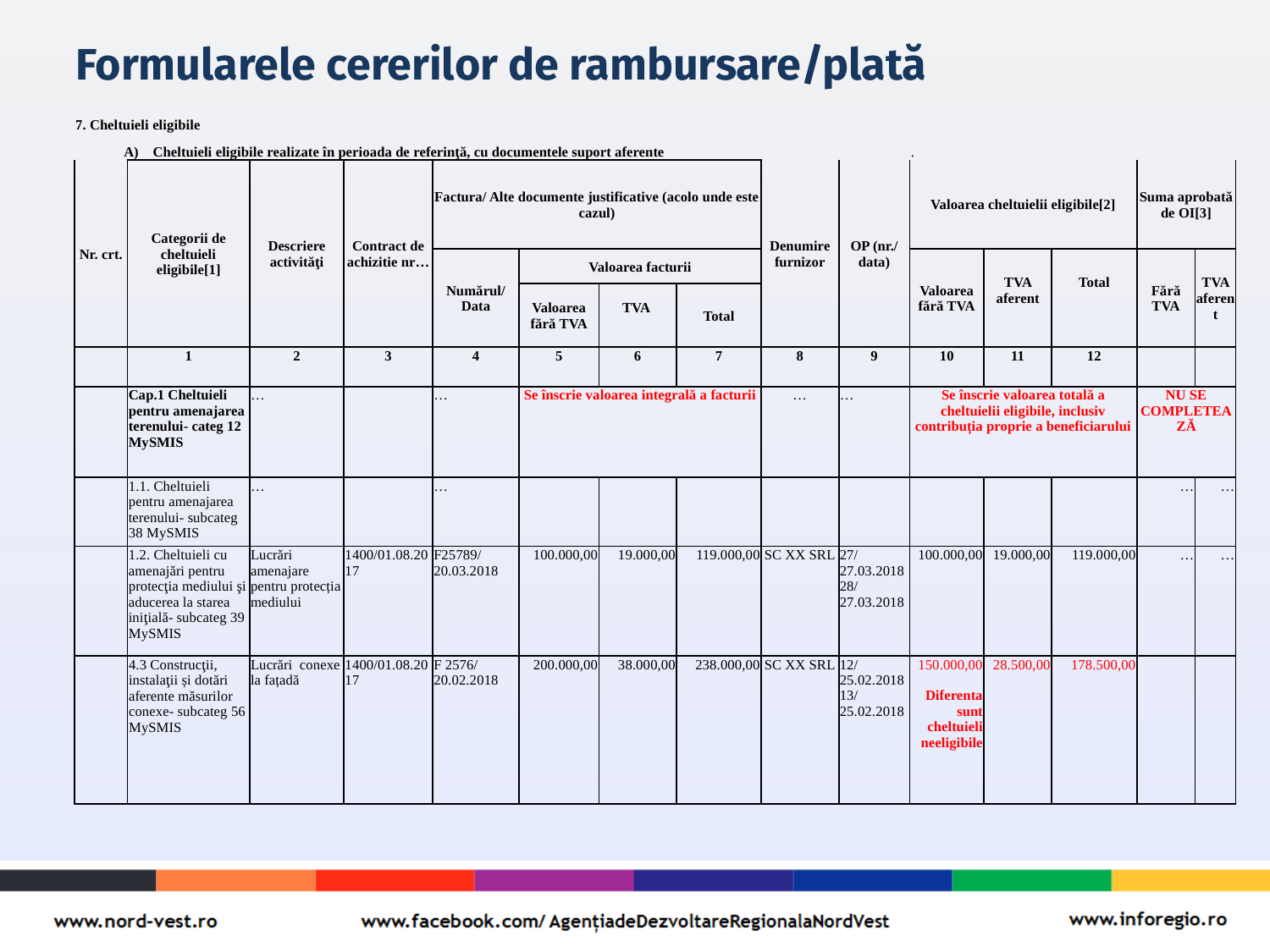

# Formularele cererilor de rambursare/plată
| 7. Cheltuieli eligibile |  |  |  |  |  |  |  |  |  |  |  |  |  |  |  |  |  |
| --- | --- | --- | --- | --- | --- | --- | --- | --- | --- | --- | --- | --- | --- | --- | --- | --- | --- |
| A)    Cheltuieli eligibile realizate în perioada de referinţă, cu documentele suport aferente |  |  |  |  |  |  |  |  |  |  |  | . |  |  |  |  |  |
| Nr. crt. | Categorii de cheltuieli eligibile[1] | Descriere activităţi |  | Contract de achizitie nr… | Factura/ Alte documente justificative (acolo unde este cazul) |  |  |  |  | Denumire furnizor | OP (nr./ data) | Valoarea cheltuielii eligibile[2] |  |  |  | Suma aprobată de OI[3] |  |
|  |  |  |  |  | Numărul/ Data | Valoarea facturii |  |  |  |  |  | Valoarea fără TVA | TVA aferent | Total |  | Fără TVA | TVA aferent |
|  |  |  |  |  |  | Valoarea fără TVA | TVA | Total |  |  |  |  |  |  |  |  |  |
|  | 1 | 2 |  | 3 | 4 | 5 | 6 | 7 |  | 8 | 9 | 10 | 11 | 12 |  |  |  |
|  | Cap.1 Cheltuieli pentru amenajarea terenului- categ 12 MySMIS | … |  |  | … | Se înscrie valoarea integrală a facturii |  |  |  | … | … | Se înscrie valoarea totală a cheltuielii eligibile, inclusiv contribuția proprie a beneficiarului |  |  |  | NU SE COMPLETEAZĂ |  |
|  | 1.1. Cheltuieli pentru amenajarea terenului- subcateg 38 MySMIS | … |  |  | … |  |  |  |  |  |  |  |  |  |  | … | … |
|  | 1.2. Cheltuieli cu amenajări pentru protecţia mediului şi aducerea la starea iniţială- subcateg 39 MySMIS | Lucrări amenajare pentru protecția mediului |  | 1400/01.08.2017 | F25789/ 20.03.2018 | 100.000,00 | 19.000,00 | 119.000,00 |  | SC XX SRL | 27/ 27.03.2018 28/ 27.03.2018 | 100.000,00 | 19.000,00 | 119.000,00 |  | … | … |
|  | 4.3 Construcţii, instalaţii și dotări aferente măsurilor conexe- subcateg 56 MySMIS | Lucrări conexe la fațadă |  | 1400/01.08.2017 | F 2576/ 20.02.2018 | 200.000,00 | 38.000,00 | 238.000,00 |  | SC XX SRL | 12/ 25.02.2018 13/ 25.02.2018 | 150.000,00 Diferenta sunt cheltuieli neeligibile | 28.500,00 | 178.500,00 |  |  |  |